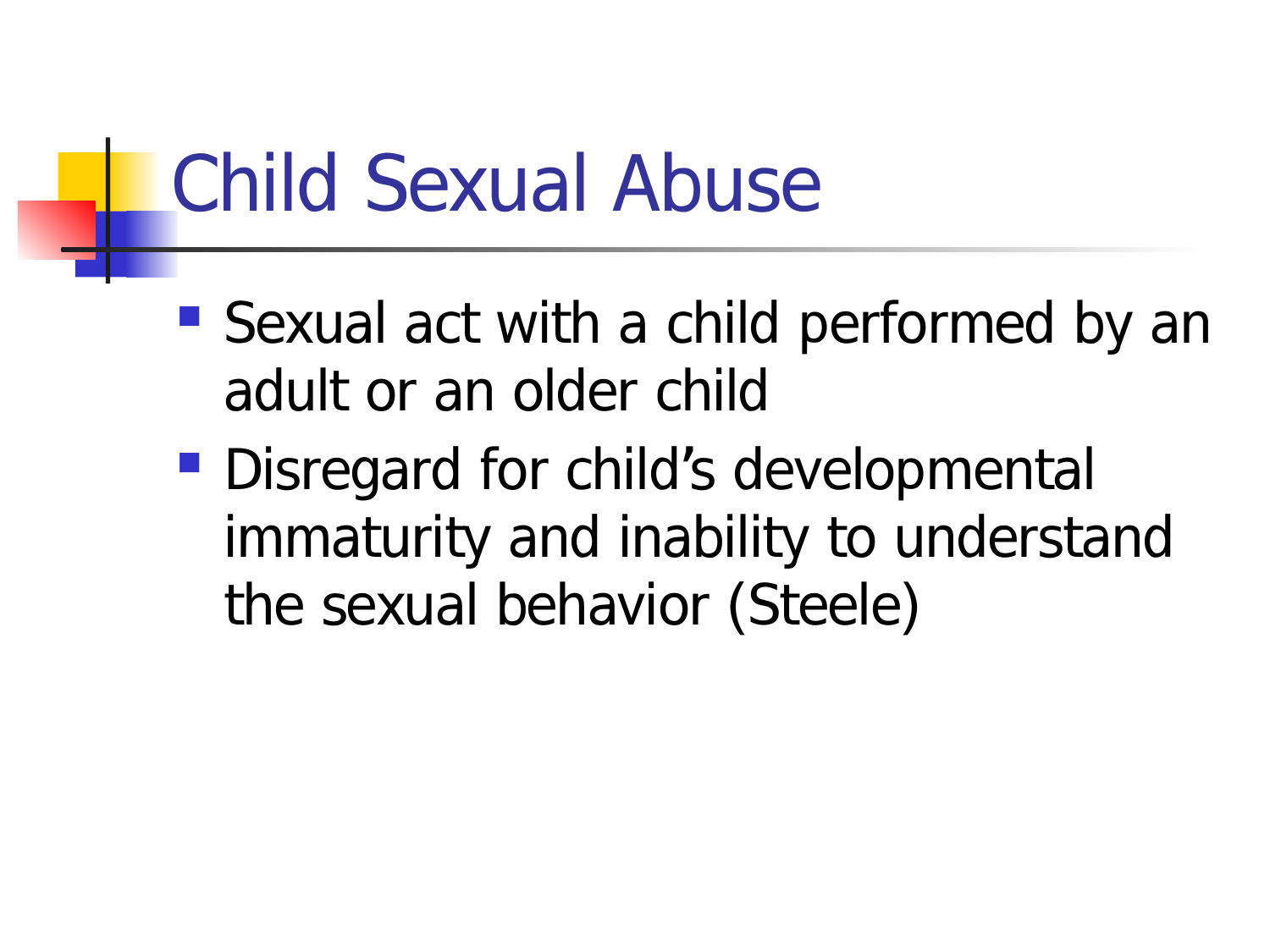

# Child Sexual Abuse
Sexual act with a child performed by an adult or an older child
Disregard for child’s developmental immaturity and inability to understand the sexual behavior (Steele)